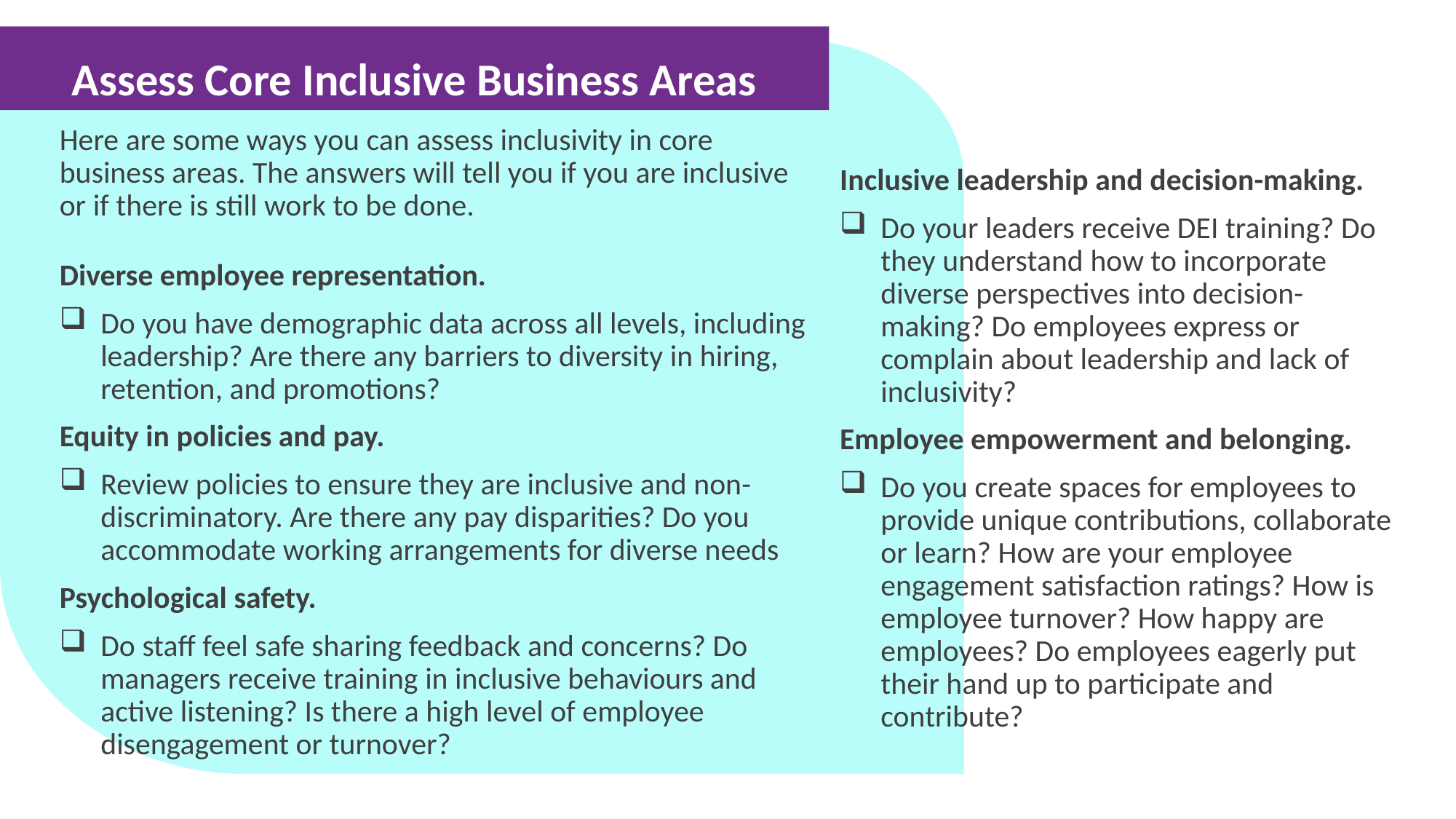

Assess Core Inclusive Business Areas
Here are some ways you can assess inclusivity in core business areas. The answers will tell you if you are inclusive or if there is still work to be done.

Diverse employee representation.
Do you have demographic data across all levels, including leadership? Are there any barriers to diversity in hiring, retention, and promotions?
Equity in policies and pay.
Review policies to ensure they are inclusive and non-discriminatory. Are there any pay disparities? Do you accommodate working arrangements for diverse needs
Psychological safety.
Do staff feel safe sharing feedback and concerns? Do managers receive training in inclusive behaviours and active listening? Is there a high level of employee disengagement or turnover?
Inclusive leadership and decision-making.
Do your leaders receive DEI training? Do they understand how to incorporate diverse perspectives into decision-making? Do employees express or complain about leadership and lack of inclusivity?
Employee empowerment and belonging.
Do you create spaces for employees to provide unique contributions, collaborate or learn? How are your employee engagement satisfaction ratings? How is employee turnover? How happy are employees? Do employees eagerly put their hand up to participate and contribute?